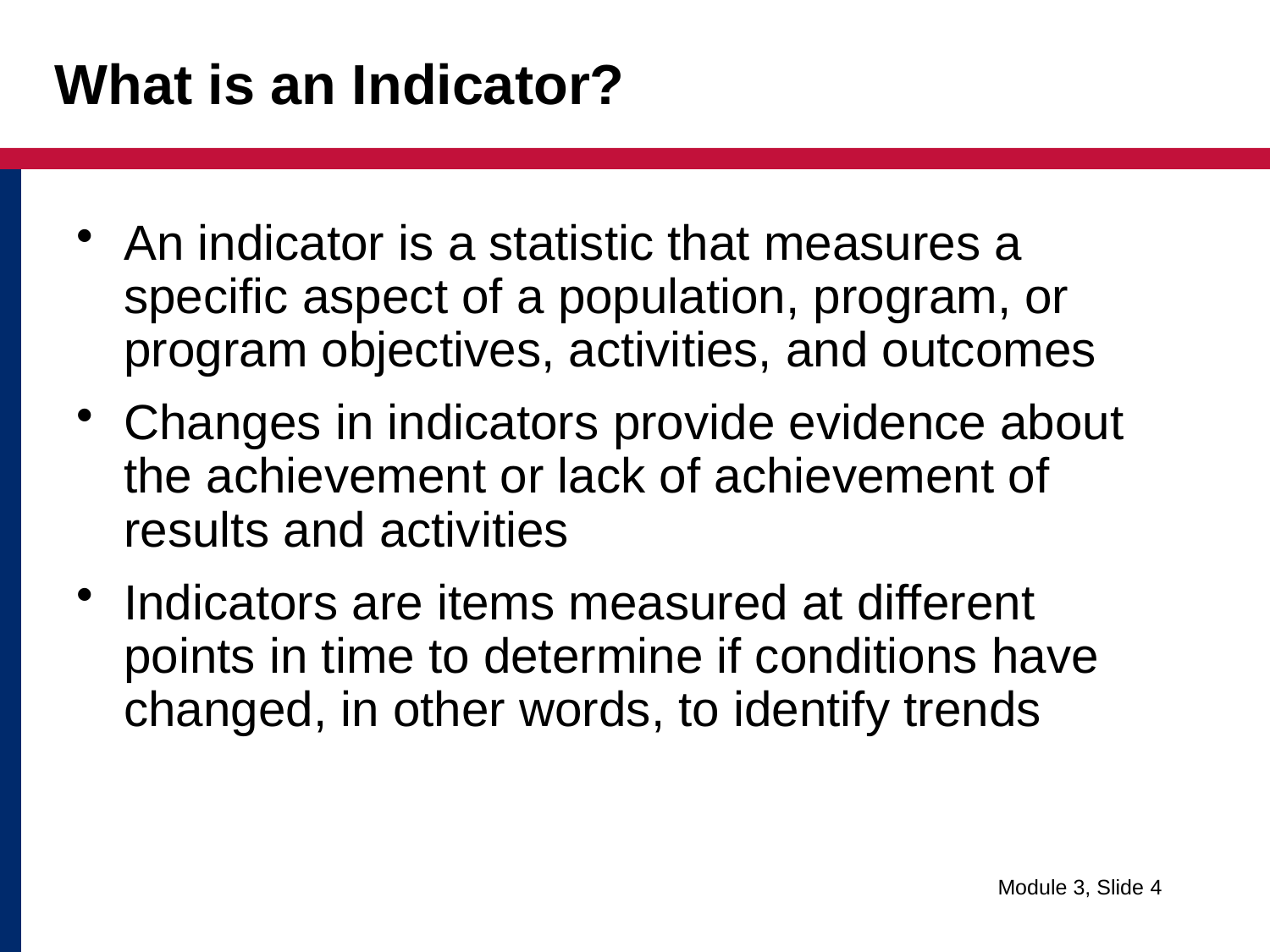

# What is an Indicator?
An indicator is a statistic that measures a specific aspect of a population, program, or program objectives, activities, and outcomes
Changes in indicators provide evidence about the achievement or lack of achievement of results and activities
Indicators are items measured at different points in time to determine if conditions have changed, in other words, to identify trends
Module 3, Slide 4